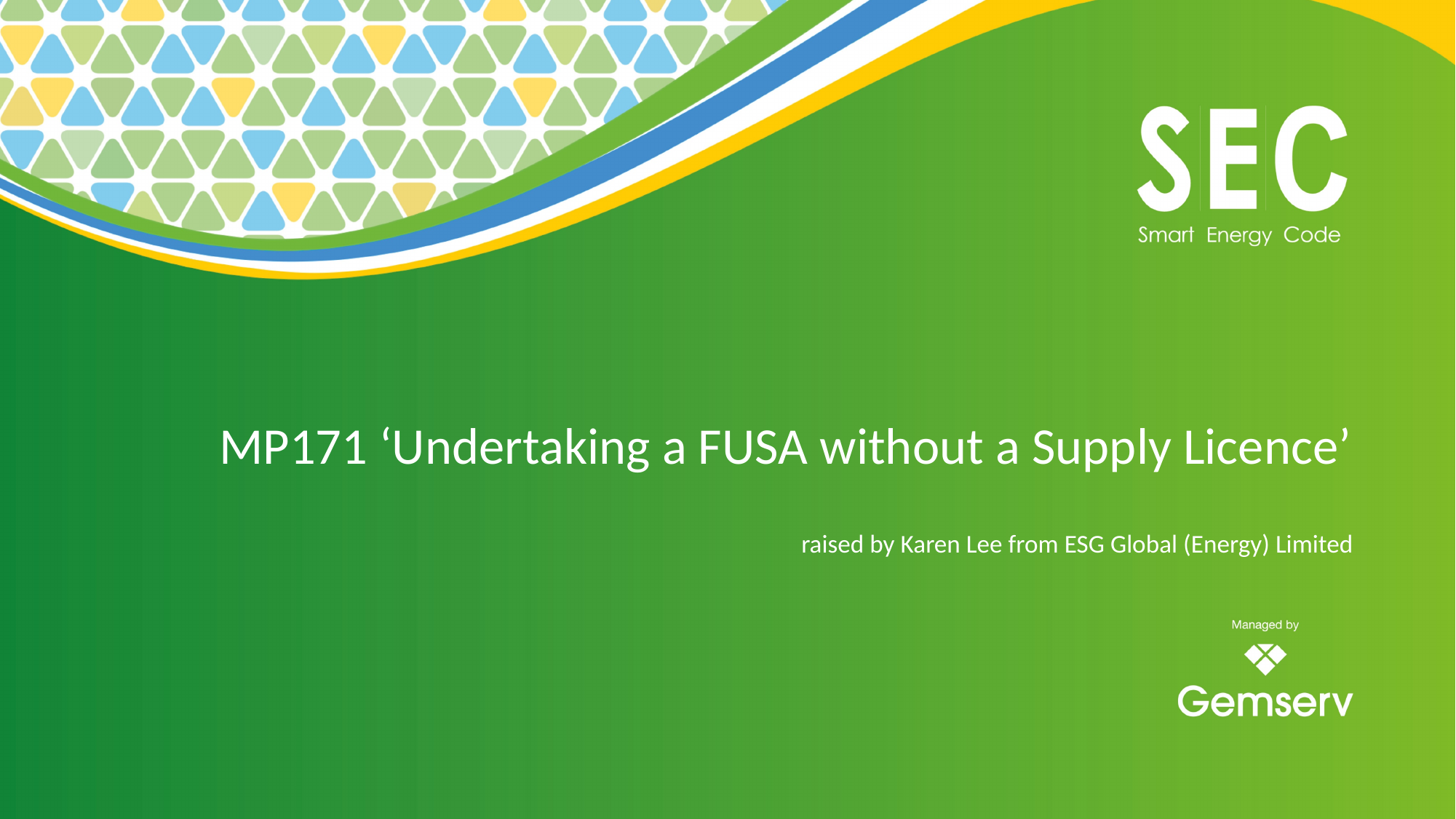

# MP171 ‘Undertaking a FUSA without a Supply Licence’ raised by Karen Lee from ESG Global (Energy) Limited